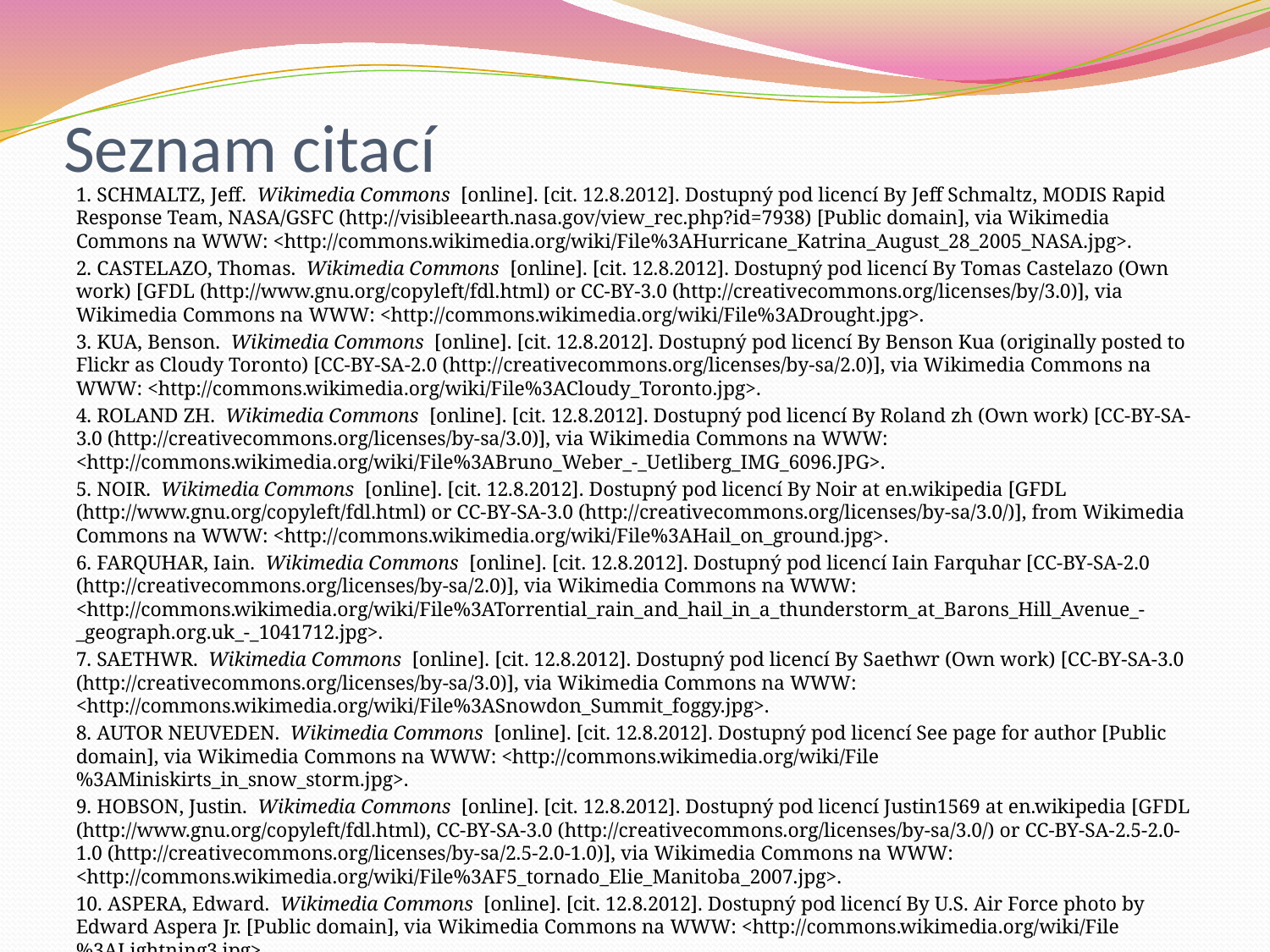

# Seznam citací
1. SCHMALTZ, Jeff.  Wikimedia Commons  [online]. [cit. 12.8.2012]. Dostupný pod licencí By Jeff Schmaltz, MODIS Rapid Response Team, NASA/GSFC (http://visibleearth.nasa.gov/view_rec.php?id=7938) [Public domain], via Wikimedia Commons na WWW: <http://commons.wikimedia.org/wiki/File%3AHurricane_Katrina_August_28_2005_NASA.jpg>.
2. CASTELAZO, Thomas.  Wikimedia Commons  [online]. [cit. 12.8.2012]. Dostupný pod licencí By Tomas Castelazo (Own work) [GFDL (http://www.gnu.org/copyleft/fdl.html) or CC-BY-3.0 (http://creativecommons.org/licenses/by/3.0)], via Wikimedia Commons na WWW: <http://commons.wikimedia.org/wiki/File%3ADrought.jpg>.
3. KUA, Benson.  Wikimedia Commons  [online]. [cit. 12.8.2012]. Dostupný pod licencí By Benson Kua (originally posted to Flickr as Cloudy Toronto) [CC-BY-SA-2.0 (http://creativecommons.org/licenses/by-sa/2.0)], via Wikimedia Commons na WWW: <http://commons.wikimedia.org/wiki/File%3ACloudy_Toronto.jpg>.
4. ROLAND ZH.  Wikimedia Commons  [online]. [cit. 12.8.2012]. Dostupný pod licencí By Roland zh (Own work) [CC-BY-SA-3.0 (http://creativecommons.org/licenses/by-sa/3.0)], via Wikimedia Commons na WWW: <http://commons.wikimedia.org/wiki/File%3ABruno_Weber_-_Uetliberg_IMG_6096.JPG>.
5. NOIR.  Wikimedia Commons  [online]. [cit. 12.8.2012]. Dostupný pod licencí By Noir at en.wikipedia [GFDL (http://www.gnu.org/copyleft/fdl.html) or CC-BY-SA-3.0 (http://creativecommons.org/licenses/by-sa/3.0/)], from Wikimedia Commons na WWW: <http://commons.wikimedia.org/wiki/File%3AHail_on_ground.jpg>.
6. FARQUHAR, Iain.  Wikimedia Commons  [online]. [cit. 12.8.2012]. Dostupný pod licencí Iain Farquhar [CC-BY-SA-2.0 (http://creativecommons.org/licenses/by-sa/2.0)], via Wikimedia Commons na WWW: <http://commons.wikimedia.org/wiki/File%3ATorrential_rain_and_hail_in_a_thunderstorm_at_Barons_Hill_Avenue_-_geograph.org.uk_-_1041712.jpg>.
7. SAETHWR.  Wikimedia Commons  [online]. [cit. 12.8.2012]. Dostupný pod licencí By Saethwr (Own work) [CC-BY-SA-3.0 (http://creativecommons.org/licenses/by-sa/3.0)], via Wikimedia Commons na WWW: <http://commons.wikimedia.org/wiki/File%3ASnowdon_Summit_foggy.jpg>.
8. AUTOR NEUVEDEN.  Wikimedia Commons  [online]. [cit. 12.8.2012]. Dostupný pod licencí See page for author [Public domain], via Wikimedia Commons na WWW: <http://commons.wikimedia.org/wiki/File%3AMiniskirts_in_snow_storm.jpg>.
9. HOBSON, Justin.  Wikimedia Commons  [online]. [cit. 12.8.2012]. Dostupný pod licencí Justin1569 at en.wikipedia [GFDL (http://www.gnu.org/copyleft/fdl.html), CC-BY-SA-3.0 (http://creativecommons.org/licenses/by-sa/3.0/) or CC-BY-SA-2.5-2.0-1.0 (http://creativecommons.org/licenses/by-sa/2.5-2.0-1.0)], via Wikimedia Commons na WWW: <http://commons.wikimedia.org/wiki/File%3AF5_tornado_Elie_Manitoba_2007.jpg>.
10. ASPERA, Edward.  Wikimedia Commons  [online]. [cit. 12.8.2012]. Dostupný pod licencí By U.S. Air Force photo by Edward Aspera Jr. [Public domain], via Wikimedia Commons na WWW: <http://commons.wikimedia.org/wiki/File%3ALightning3.jpg>.